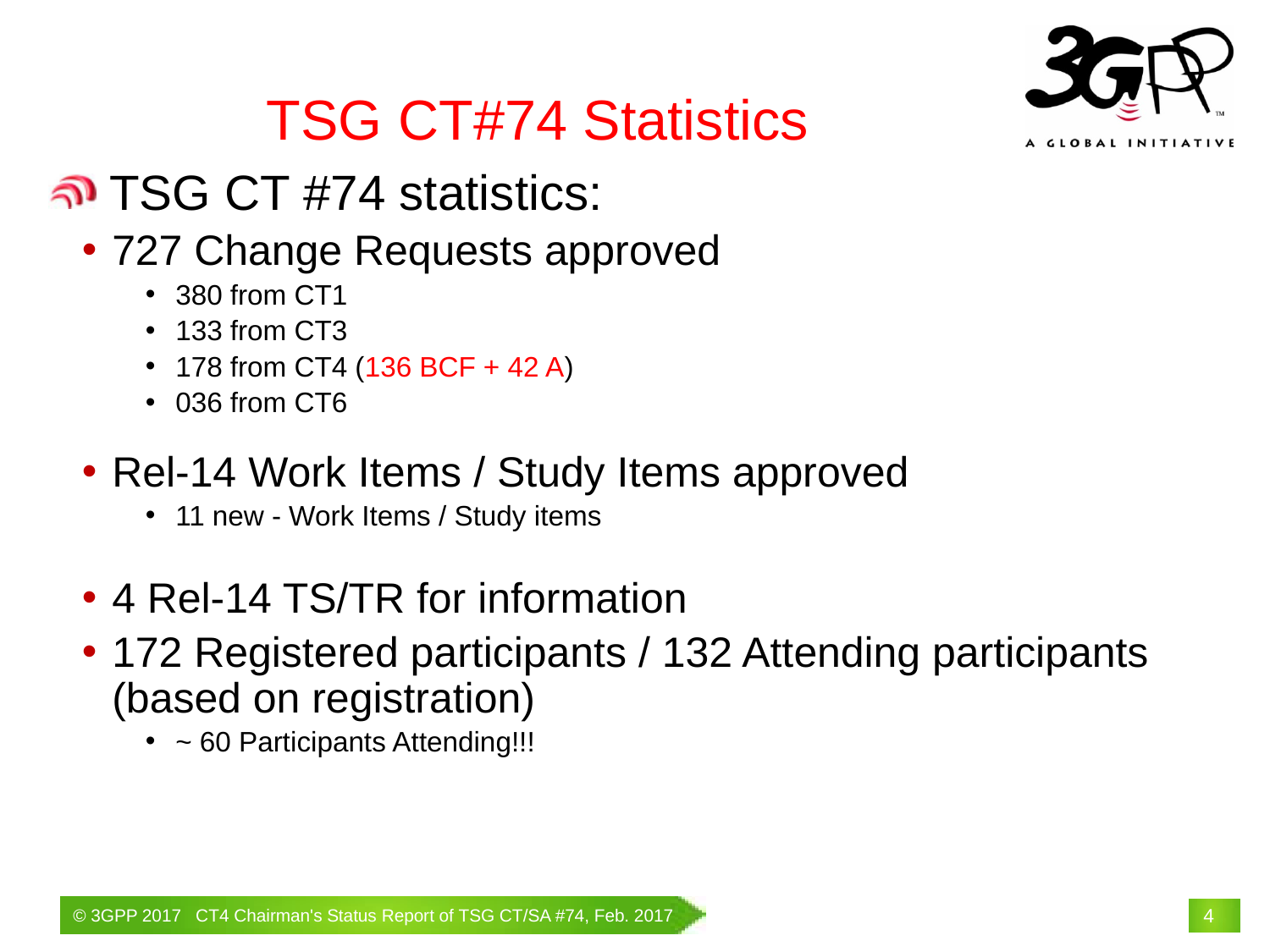

TSG CT#74 Statistics
 TSG CT #74 statistics:
727 Change Requests approved
380 from CT1
133 from CT3
178 from CT4 (136 BCF + 42 A)
036 from CT6
Rel-14 Work Items / Study Items approved
11 new - Work Items / Study items

4 Rel-14 TS/TR for information
172 Registered participants / 132 Attending participants (based on registration)
~ 60 Participants Attending!!!